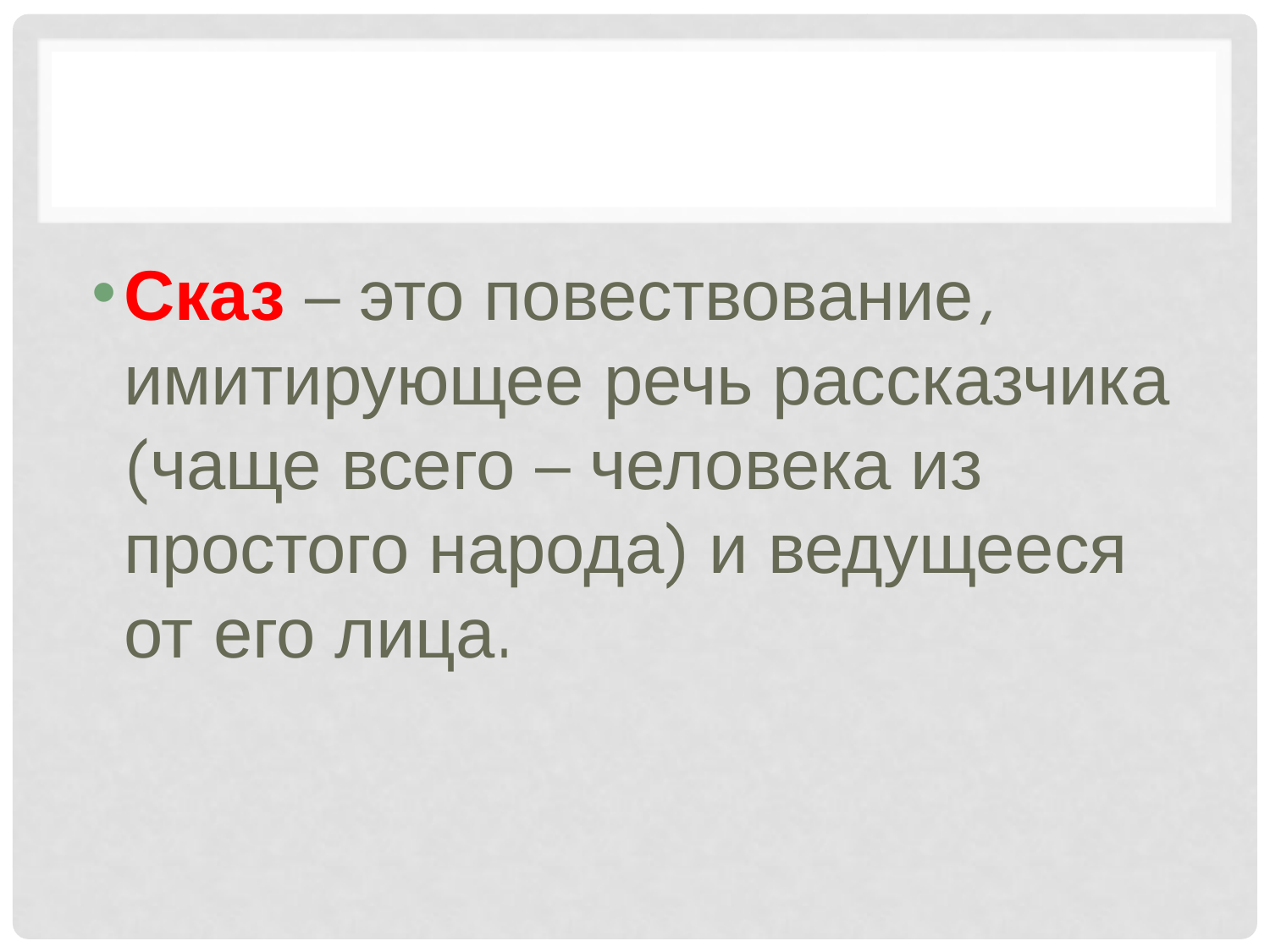

#
Сказ – это повествование, имитирующее речь рассказчика (чаще всего – человека из простого народа) и ведущееся от его лица.